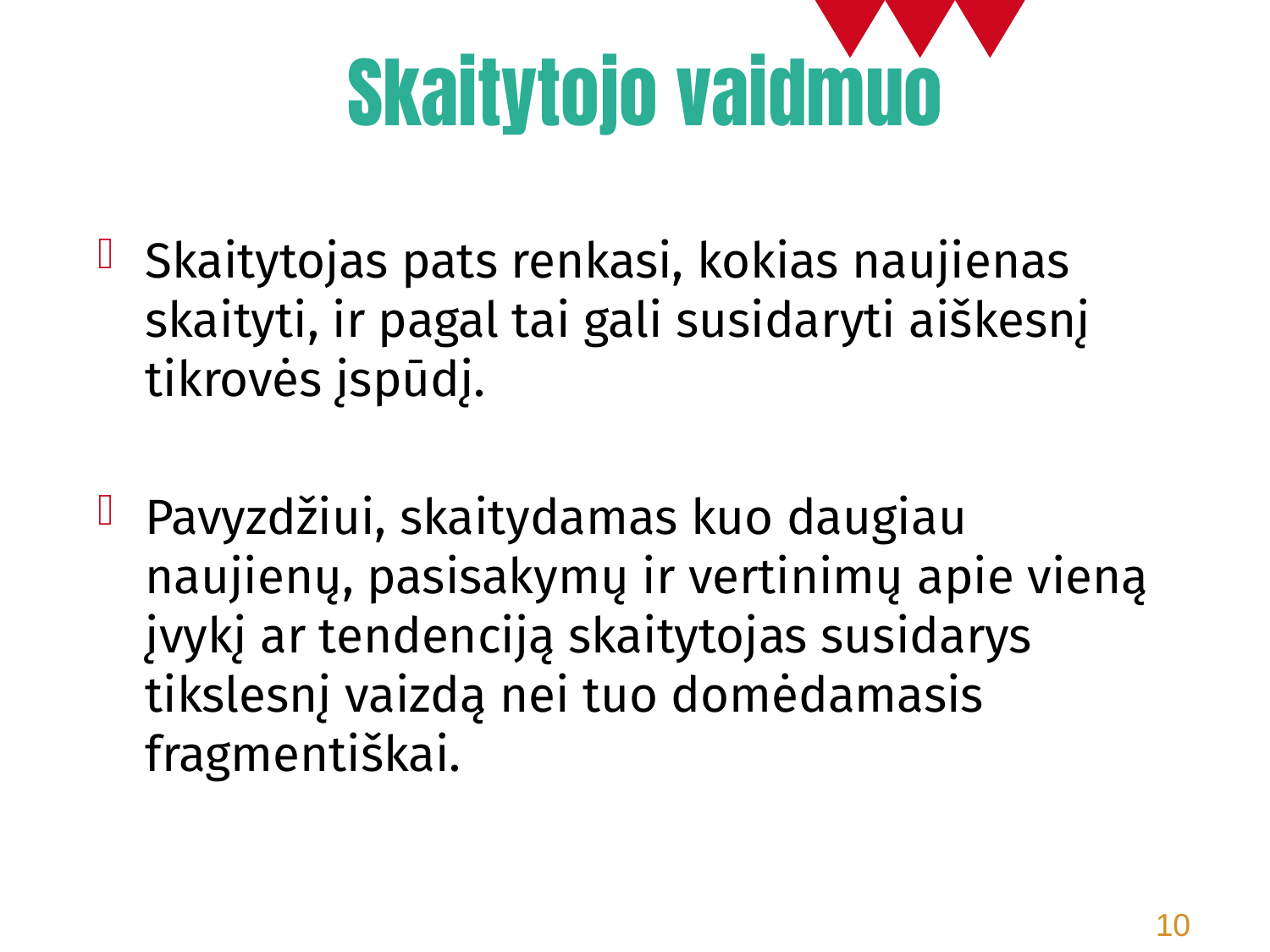

# Skaitytojo vaidmuo
Skaitytojas pats renkasi, kokias naujienas skaityti, ir pagal tai gali susidaryti aiškesnį tikrovės įspūdį.

Pavyzdžiui, skaitydamas kuo daugiau naujienų, pasisakymų ir vertinimų apie vieną įvykį ar tendenciją skaitytojas susidarys tikslesnį vaizdą nei tuo domėdamasis fragmentiškai.
10